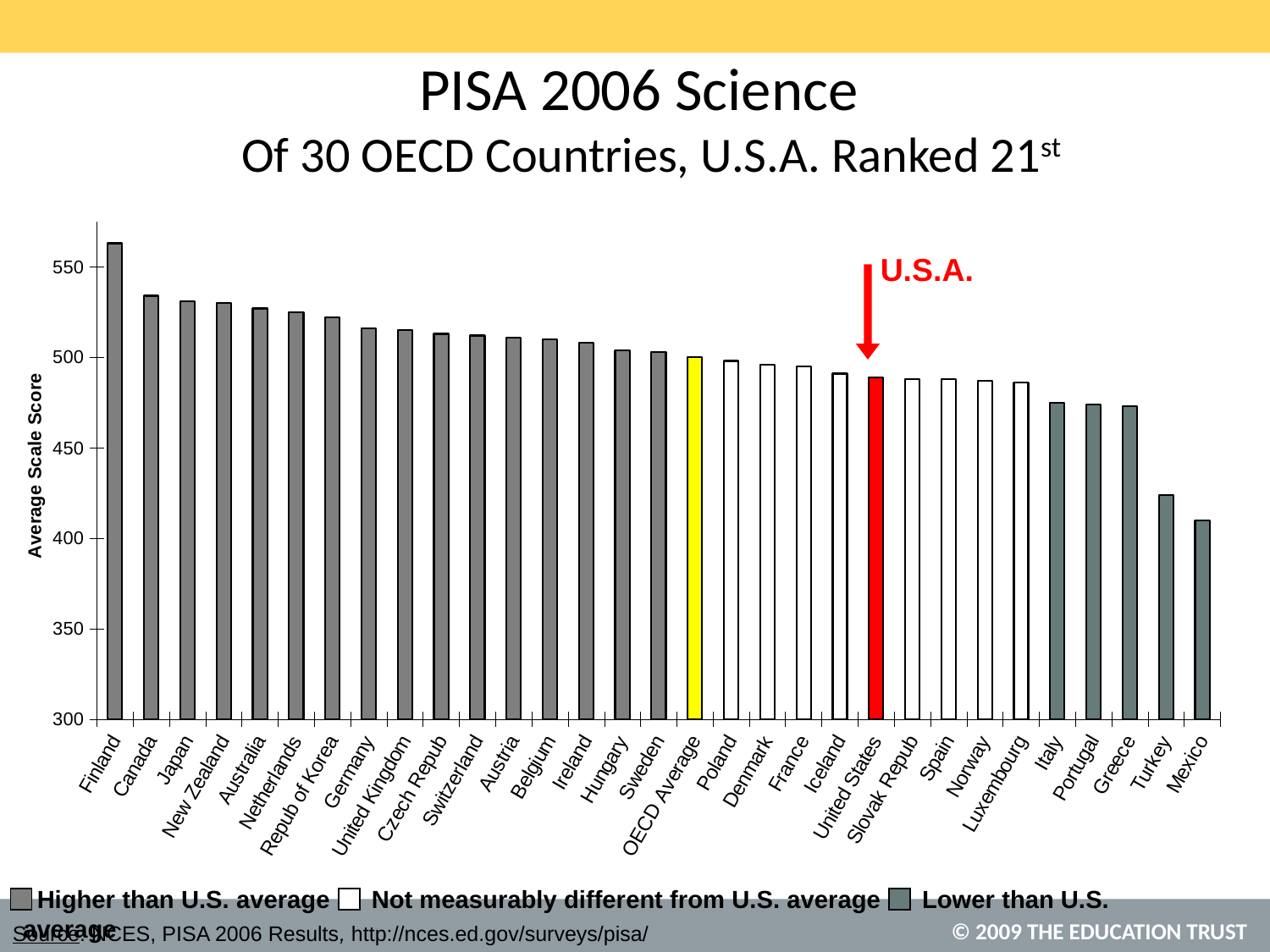

# PISA 2006 Science Of 30 OECD Countries, U.S.A. Ranked 21st

### Chart

| Category | Score |
|---|---|
| Finland | 563.0 |
| Canada | 534.0 |
| Japan | 531.0 |
| New Zealand | 530.0 |
| Australia | 527.0 |
| Netherlands | 525.0 |
| Repub of Korea | 522.0 |
| Germany | 516.0 |
| United Kingdom | 515.0 |
| Czech Repub | 513.0 |
| Switzerland | 512.0 |
| Austria | 511.0 |
| Belgium | 510.0 |
| Ireland | 508.0 |
| Hungary | 504.0 |
| Sweden | 503.0 |
| OECD Average | 500.0 |
| Poland | 498.0 |
| Denmark | 496.0 |
| France | 495.0 |
| Iceland | 491.0 |
| United States | 489.0 |
| Slovak Repub | 488.0 |
| Spain | 488.0 |
| Norway | 487.0 |
| Luxembourg | 486.0 |
| Italy | 475.0 |
| Portugal | 474.0 |
| Greece | 473.0 |
| Turkey | 424.0 |
| Mexico | 410.0 |
U.S.A.

  Higher than U.S. average      Not measurably different from U.S. average      Lower than U.S. average

Source: NCES, PISA 2006 Results, http://nces.ed.gov/surveys/pisa/